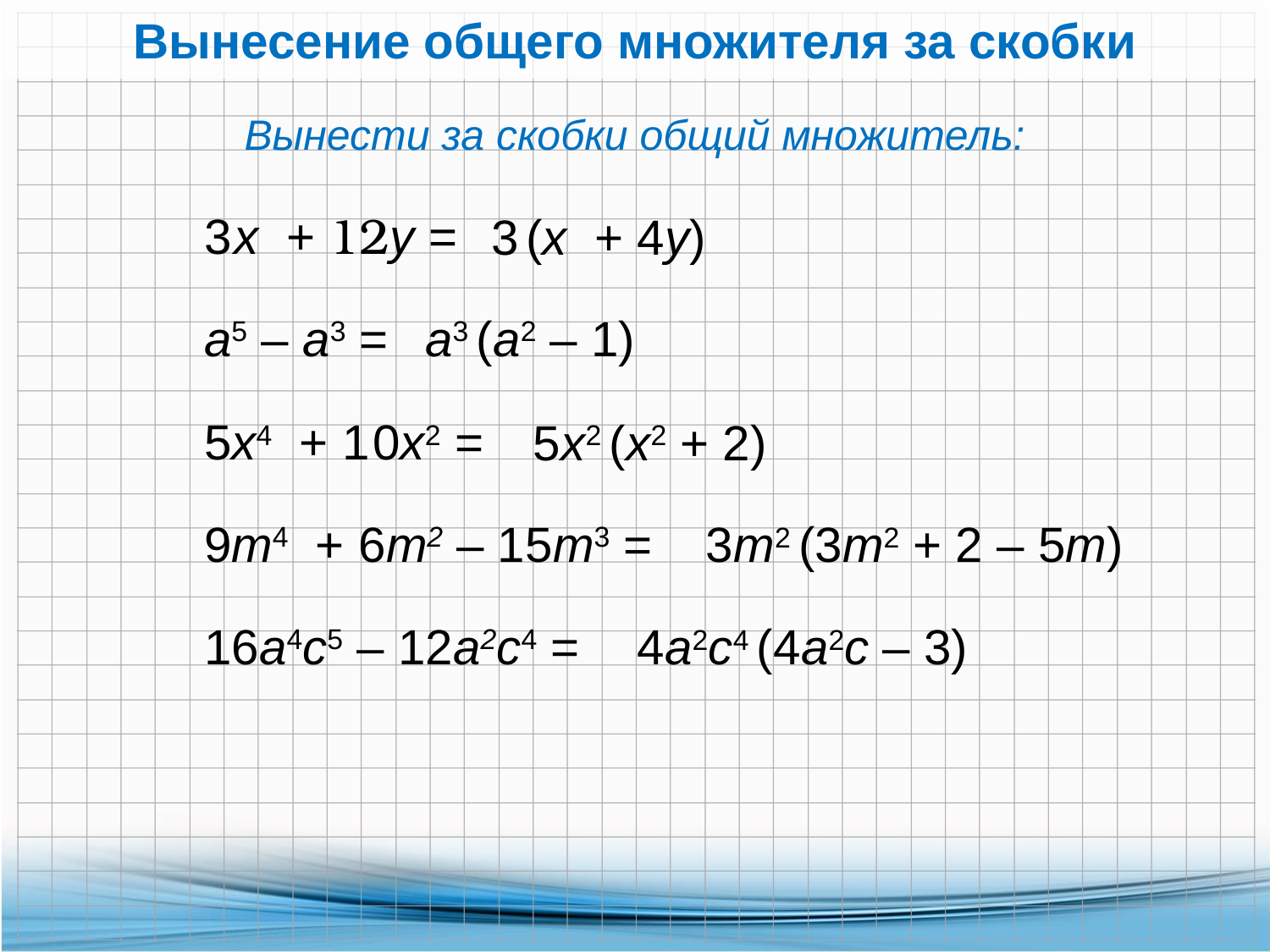

Вынесение общего множителя за скобки
Вынести за скобки общий множитель:
3x  + 12у =
3 (x  + 4у)
а3 (а2 – 1)
а5 – а3 =
5x4  + 10х2 =
5х2 (x2 + 2)
9т4  + 6т2 – 15т3 =
3т2 (3т2 + 2 – 5т)
16а4с5 – 12а2с4 =
4а2с4 (4а2с – 3)